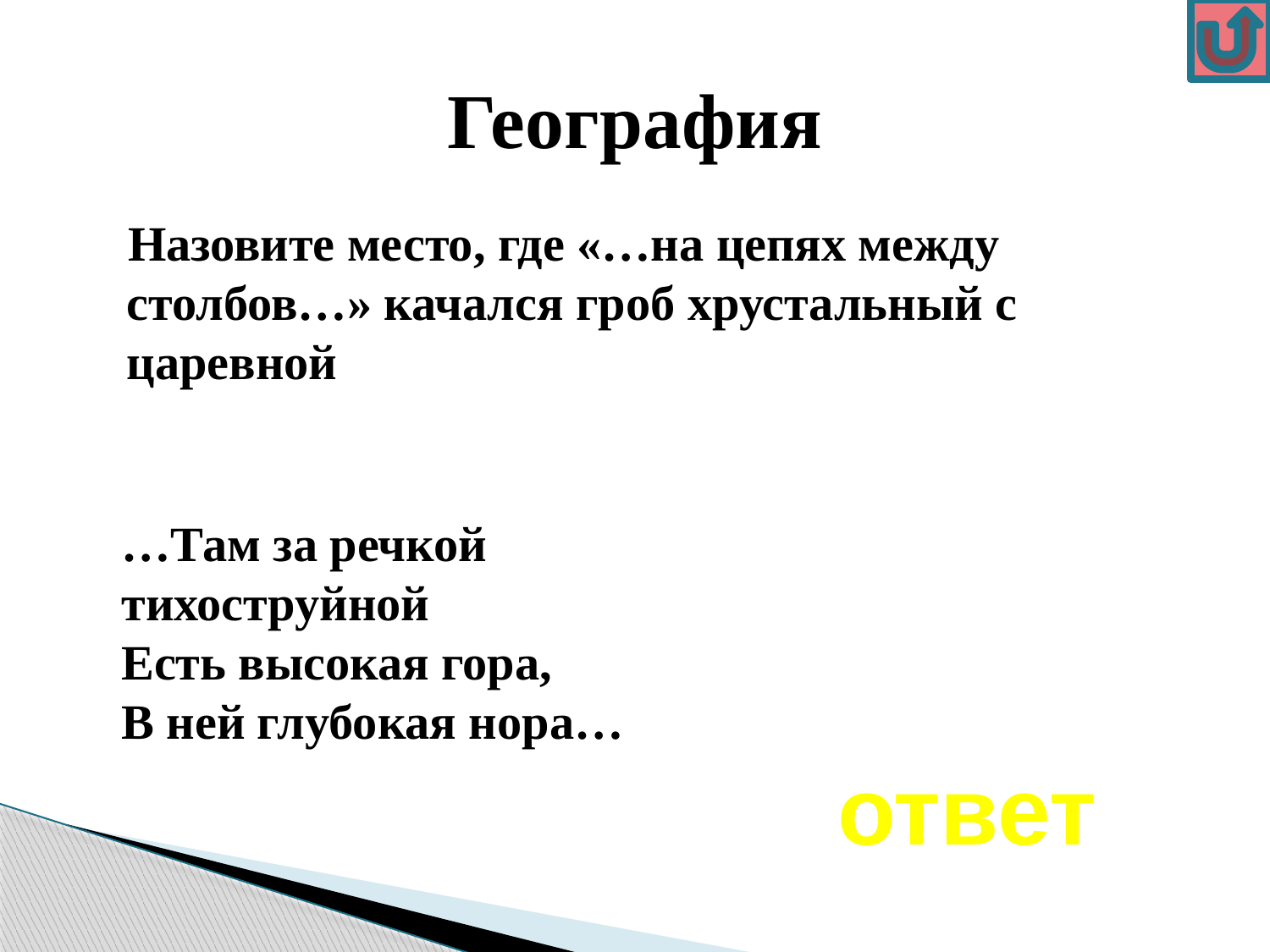

# География
   Назовите место, где «…на цепях между столбов…» качался гроб хрустальный с царевной
…Там за речкой тихоструйной
Есть высокая гора,
В ней глубокая нора…
ответ